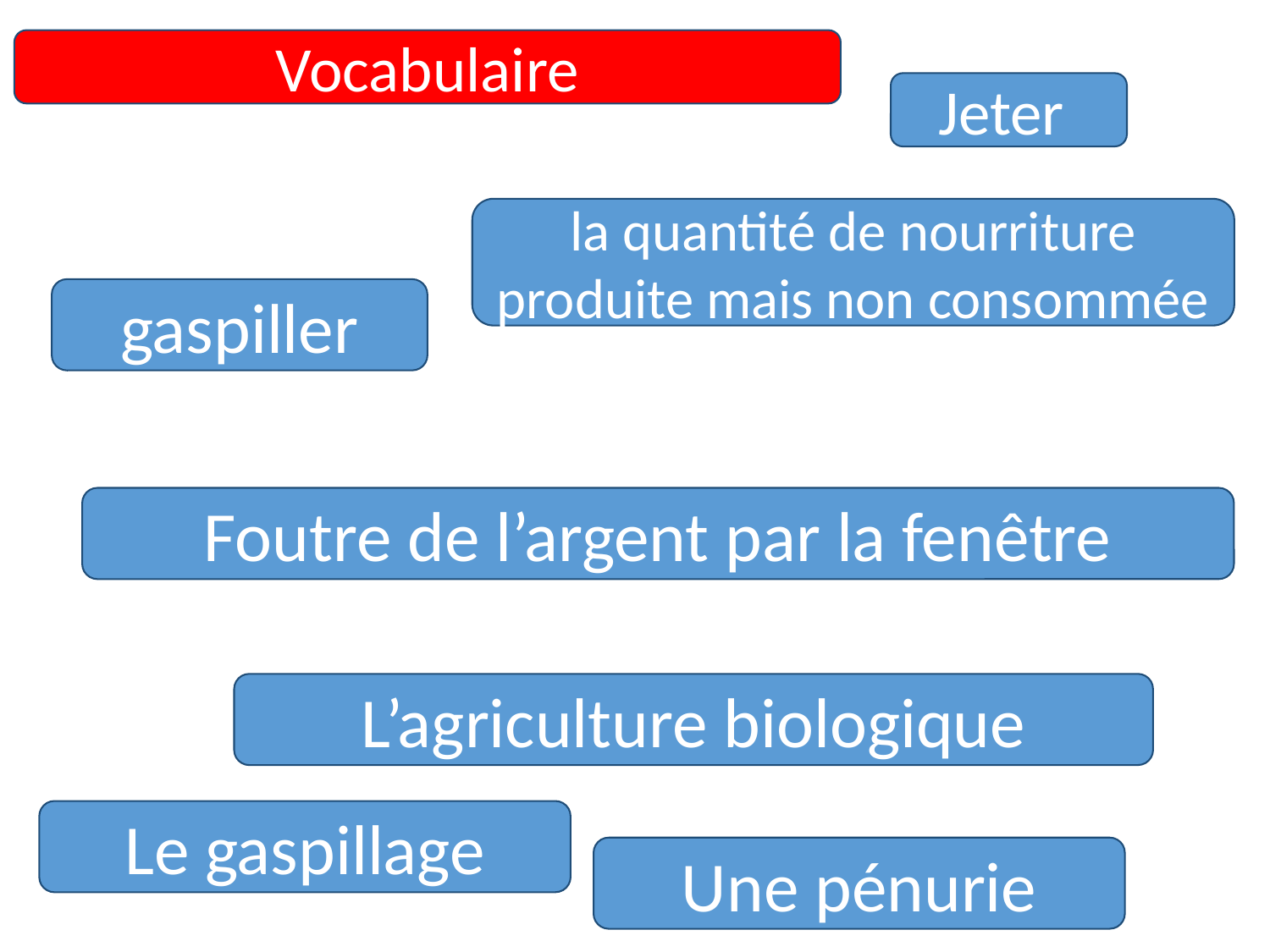

Vocabulaire
Jeter
la quantité de nourriture produite mais non consommée
gaspiller
Foutre de l’argent par la fenêtre
L’agriculture biologique
Le gaspillage
Une pénurie